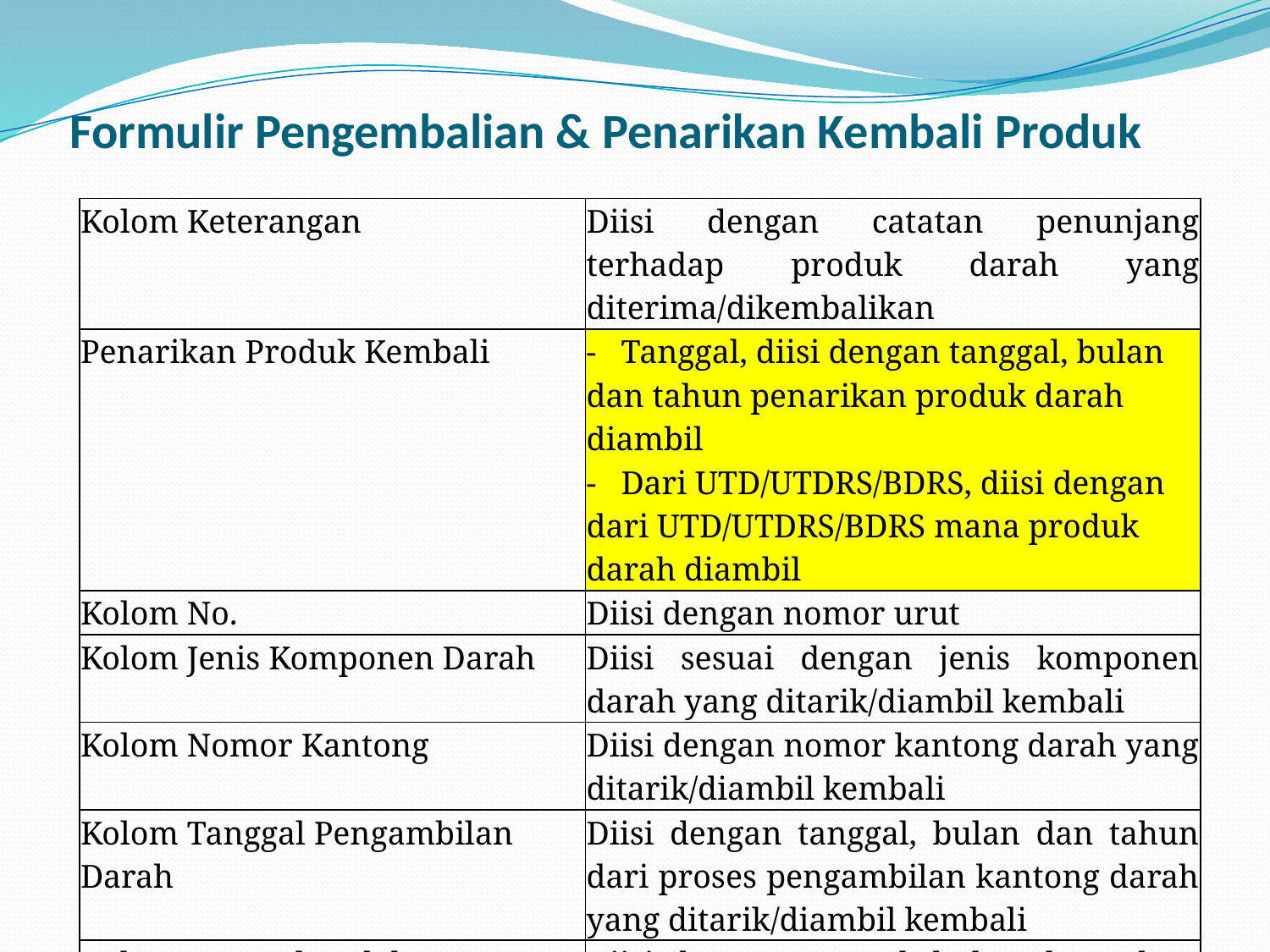

# Formulir Pengembalian & Penarikan Kembali Produk
| Kolom Keterangan | Diisi dengan catatan penunjang terhadap produk darah yang diterima/dikembalikan |
| --- | --- |
| Penarikan Produk Kembali | -   Tanggal, diisi dengan tanggal, bulan dan tahun penarikan produk darah diambil |
|  | -   Dari UTD/UTDRS/BDRS, diisi dengan dari UTD/UTDRS/BDRS mana produk darah diambil |
| Kolom No. | Diisi dengan nomor urut |
| Kolom Jenis Komponen Darah | Diisi sesuai dengan jenis komponen darah yang ditarik/diambil kembali |
| Kolom Nomor Kantong | Diisi dengan nomor kantong darah yang ditarik/diambil kembali |
| Kolom Tanggal Pengambilan Darah | Diisi dengan tanggal, bulan dan tahun dari proses pengambilan kantong darah yang ditarik/diambil kembali |
| Kolom Tanggal Kadaluarsa Darah | Diisi dengan tanggal, bulan dan tahun dari masa kadaluarsa kantong darah yang ditarik/diambil kembali |